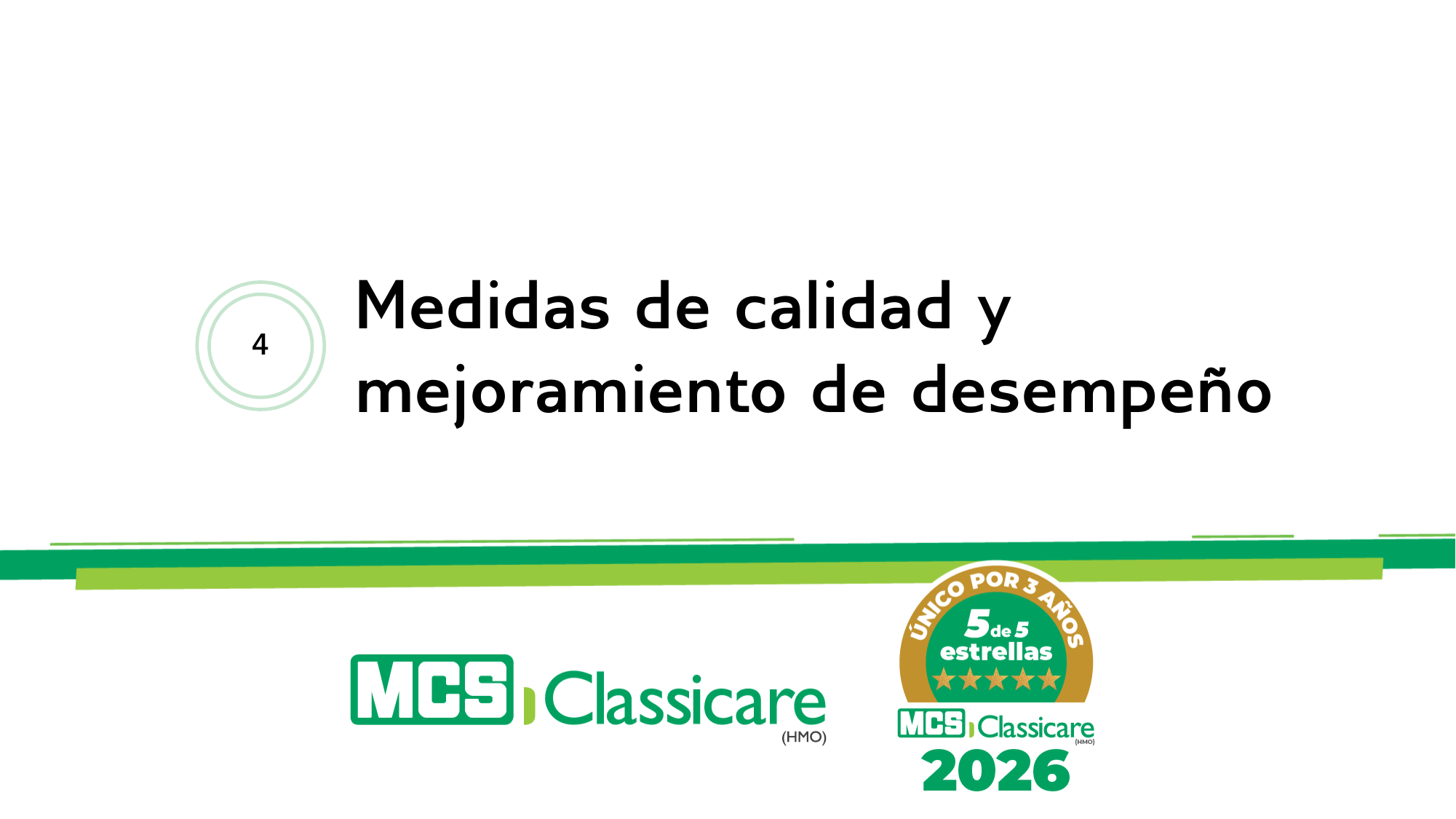

4
Medidas de calidad y mejoramiento de desempeño